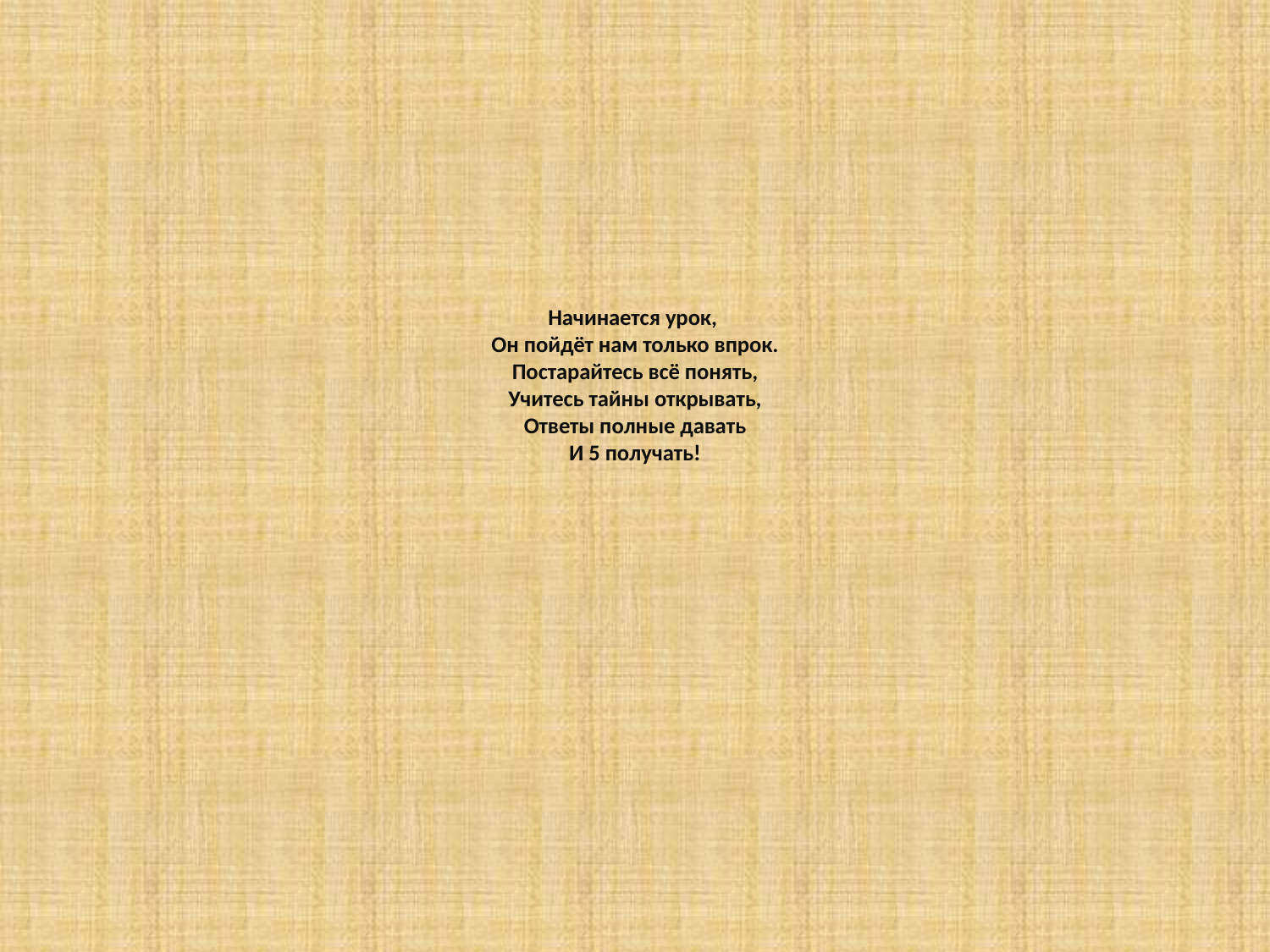

# Начинается урок, Он пойдёт нам только впрок. Постарайтесь всё понять, Учитесь тайны открывать, Ответы полные давать И 5 получать!